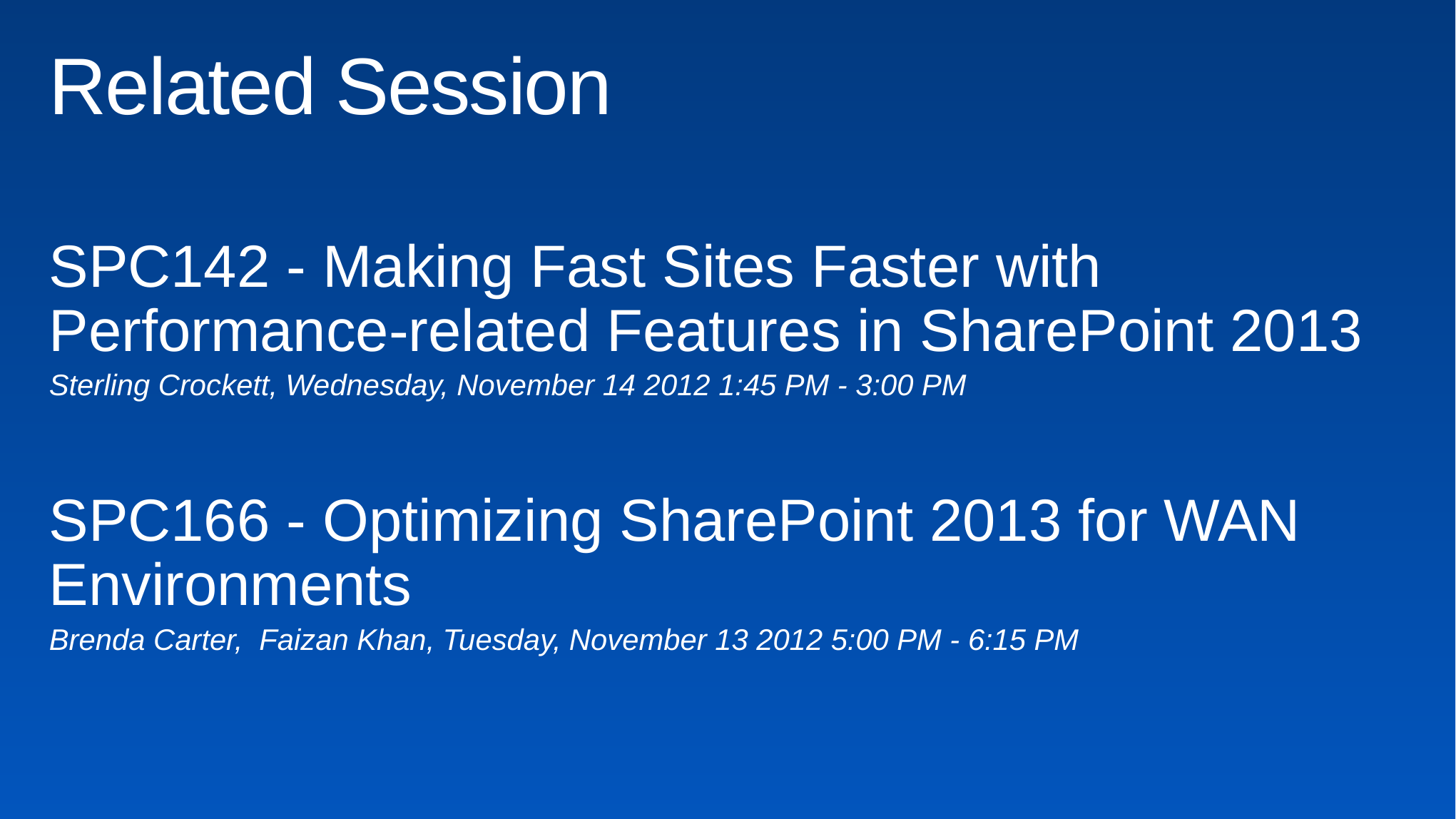

# Related Session

SPC142 - Making Fast Sites Faster with Performance-related Features in SharePoint 2013
Sterling Crockett, Wednesday, November 14 2012 1:45 PM - 3:00 PM

SPC166 - Optimizing SharePoint 2013 for WAN Environments
Brenda Carter,  Faizan Khan, Tuesday, November 13 2012 5:00 PM - 6:15 PM